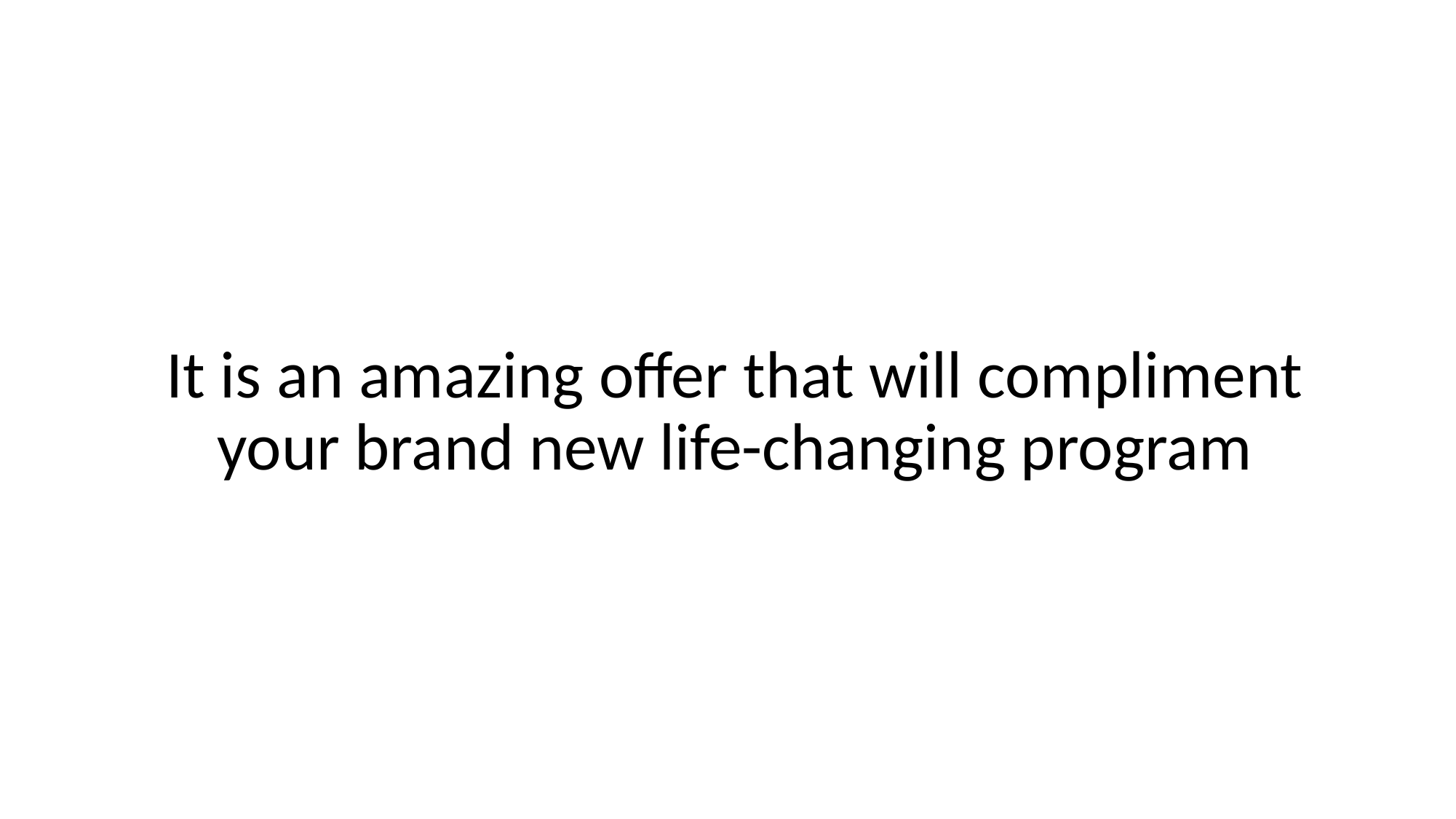

It is an amazing offer that will compliment your brand new life-changing program